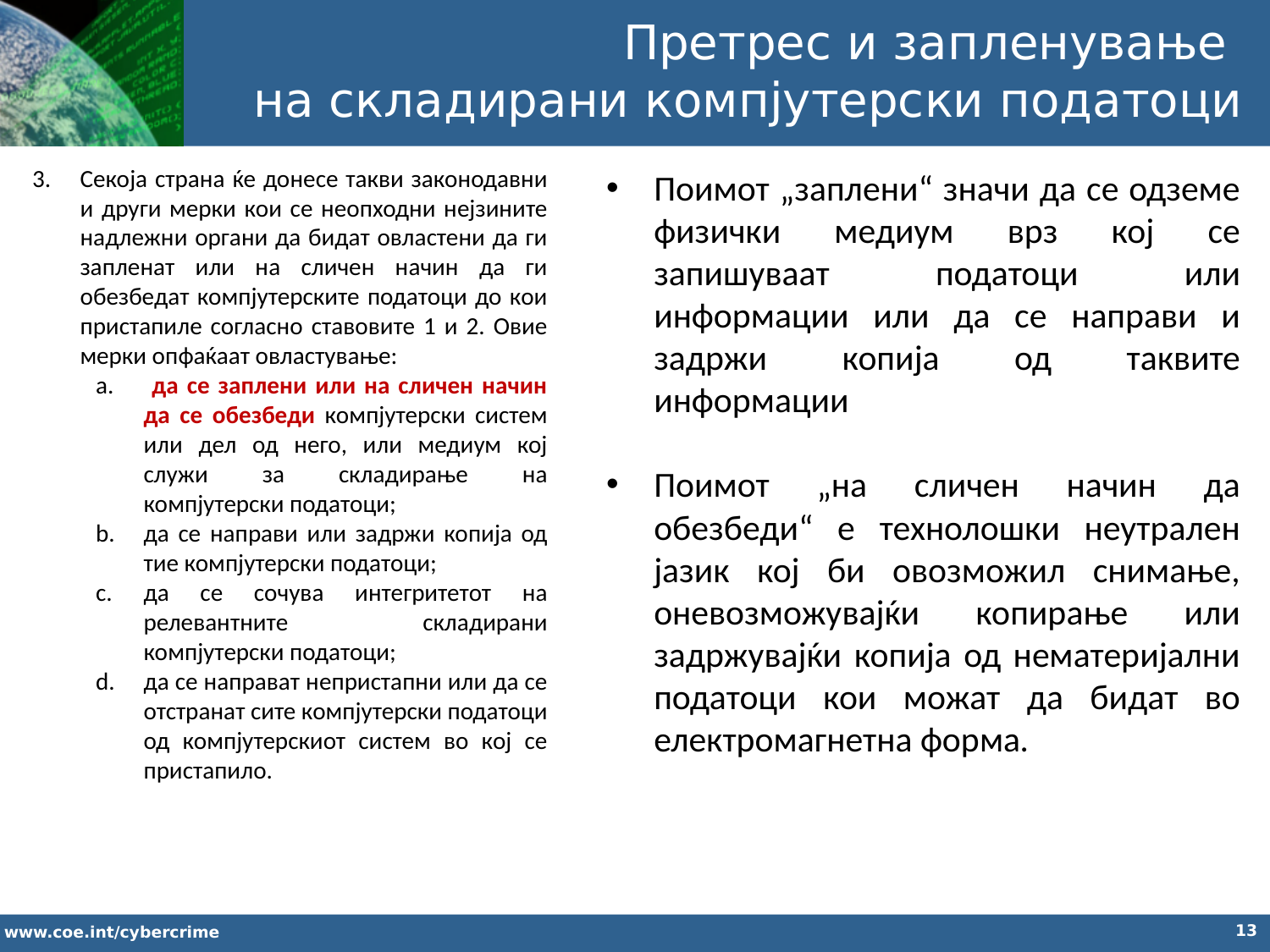

Претрес и запленување
на складирани компјутерски податоци
Секоја страна ќе донесе такви законодавни и други мерки кои се неопходни нејзините надлежни органи да бидат овластени да ги запленат или на сличен начин да ги обезбедат компјутерските податоци до кои пристапиле согласно ставовите 1 и 2. Овие мерки опфаќаат овластување:
 да се заплени или на сличен начин да се обезбеди компјутерски систем или дел од него, или медиум кој служи за складирање на компјутерски податоци;
да се направи или задржи копија од тие компјутерски податоци;
да се сочува интегритетот на релевантните складирани компјутерски податоци;
да се направат непристапни или да се отстранат сите компјутерски податоци од компјутерскиот систем во кој се пристапило.
Поимот „заплени“ значи да се одземе физички медиум врз кој се запишуваат податоци или информации или да се направи и задржи копија од таквите информации

Поимот „на сличен начин да обезбеди“ е технолошки неутрален јазик кој би овозможил снимање, оневозможувајќи копирање или задржувајќи копија од нематеријални податоци кои можат да бидат во електромагнетна форма.